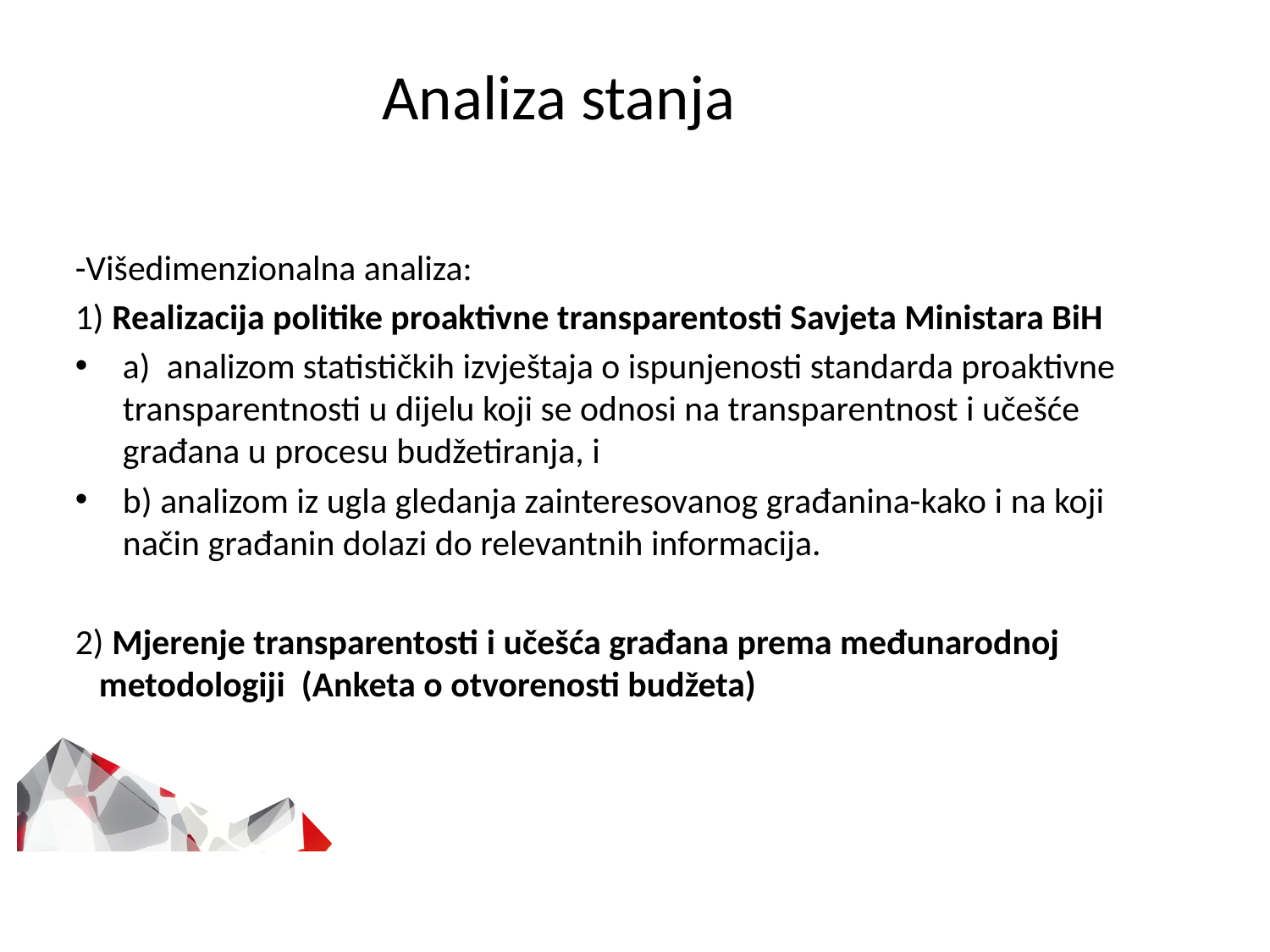

# Analiza stanja

-Višedimenzionalna analiza:
1) Realizacija politike proaktivne transparentosti Savjeta Ministara BiH
a)  analizom statističkih izvještaja o ispunjenosti standarda proaktivne transparentnosti u dijelu koji se odnosi na transparentnost i učešće građana u procesu budžetiranja, i
b) analizom iz ugla gledanja zainteresovanog građanina-kako i na koji način građanin dolazi do relevantnih informacija.

2) Mjerenje transparentosti i učešća građana prema međunarodnoj metodologiji  (Anketa o otvorenosti budžeta)